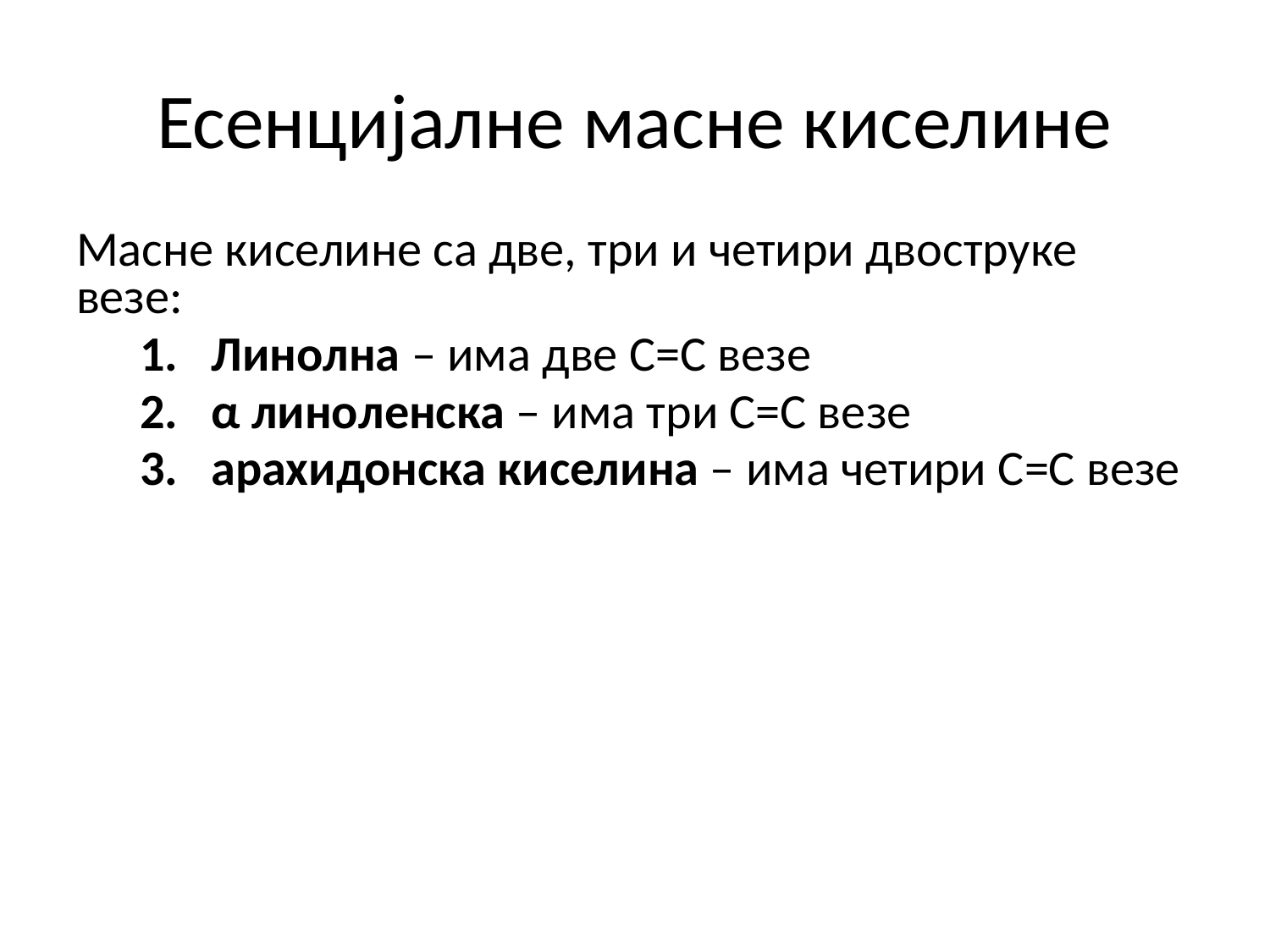

# Есенцијалне масне киселине
Масне киселине са две, три и четири двоструке везе:
Линолна – има две C=C везе
α линоленска – има три C=C везе
арахидонска киселина – има четири C=C везе